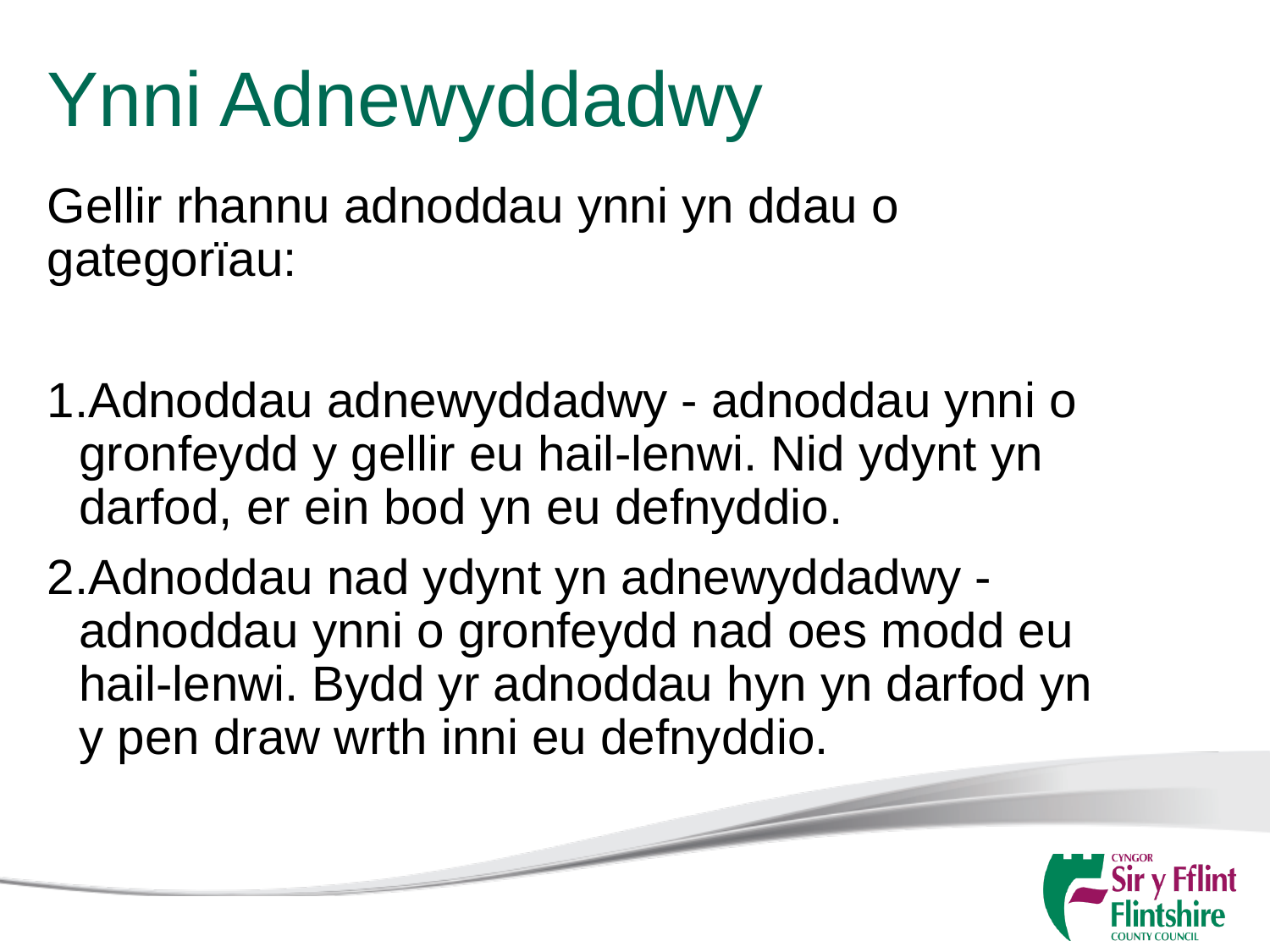

# Ynni Adnewyddadwy
Gellir rhannu adnoddau ynni yn ddau o gategorïau:

Adnoddau adnewyddadwy - adnoddau ynni o gronfeydd y gellir eu hail-lenwi. Nid ydynt yn darfod, er ein bod yn eu defnyddio.
Adnoddau nad ydynt yn adnewyddadwy - adnoddau ynni o gronfeydd nad oes modd eu hail-lenwi. Bydd yr adnoddau hyn yn darfod yn y pen draw wrth inni eu defnyddio.